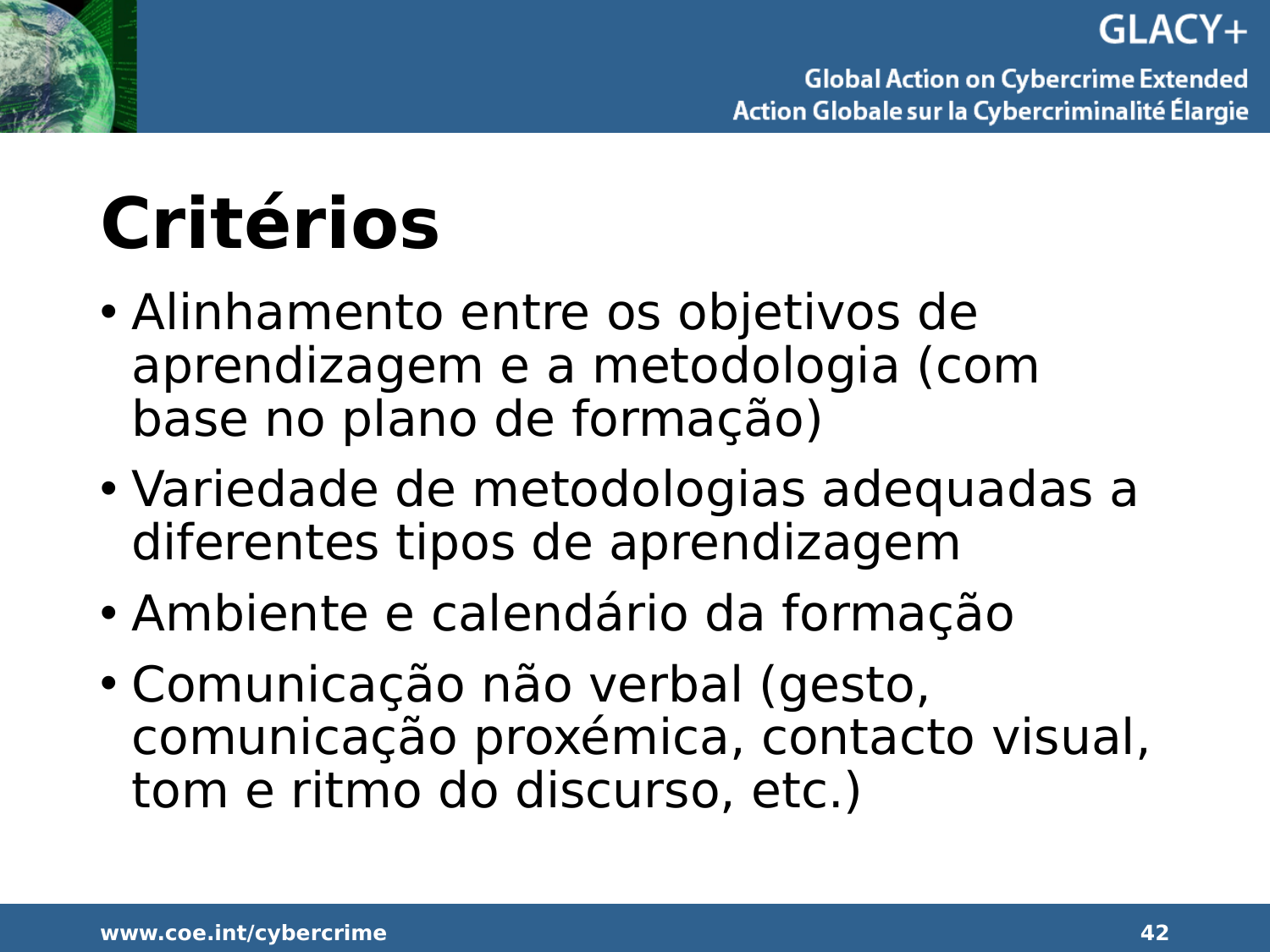

# Critérios
Alinhamento entre os objetivos de aprendizagem e a metodologia (com base no plano de formação)
Variedade de metodologias adequadas a diferentes tipos de aprendizagem
Ambiente e calendário da formação
Comunicação não verbal (gesto, comunicação proxémica, contacto visual, tom e ritmo do discurso, etc.)

www.coe.int/cybercrime
42